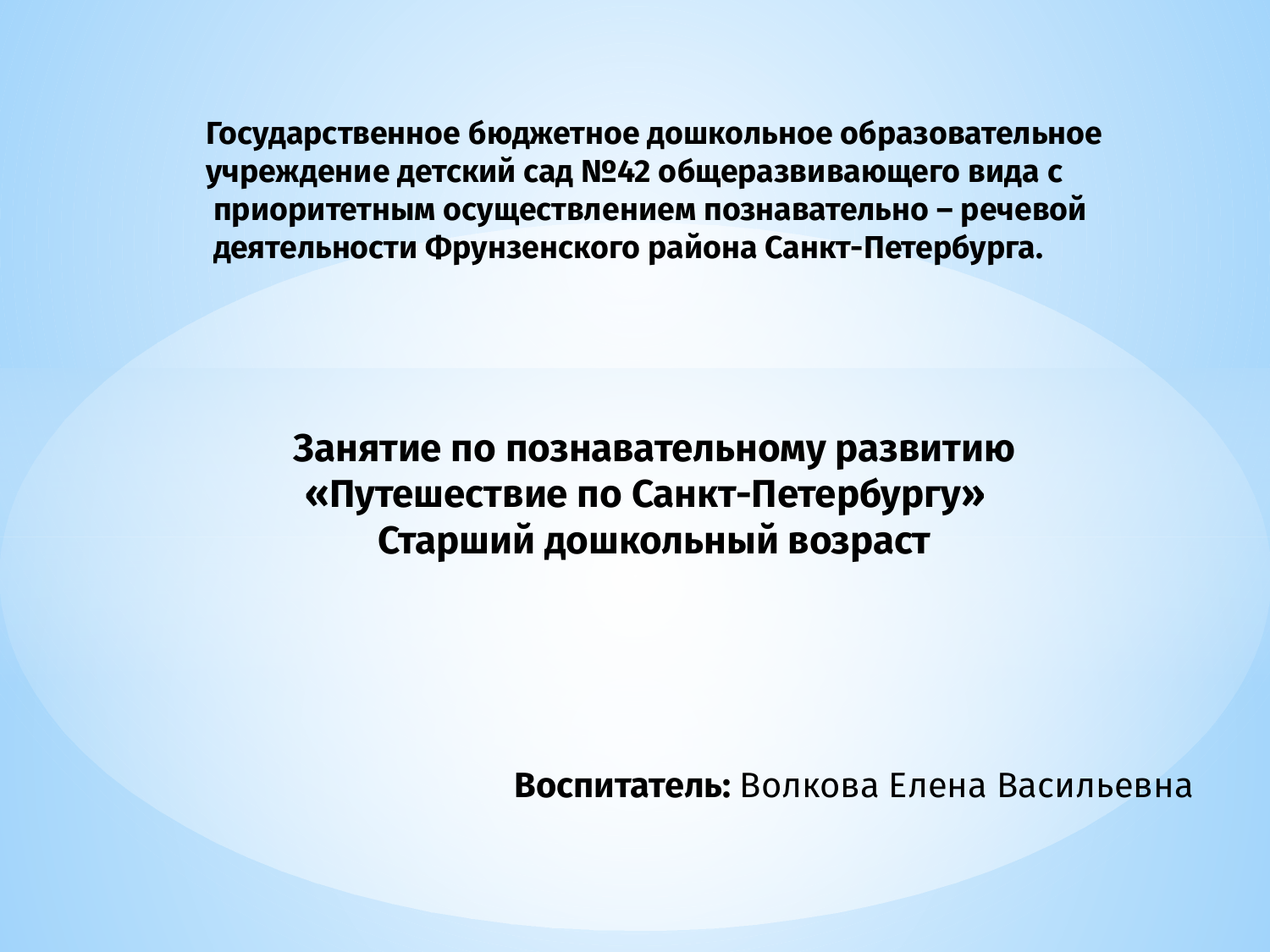

Государственное бюджетное дошкольное образовательное
учреждение детский сад №42 общеразвивающего вида с
 приоритетным осуществлением познавательно – речевой
 деятельности Фрунзенского района Санкт-Петербурга.
Занятие по познавательному развитию «Путешествие по Санкт-Петербургу»   Старший дошкольный возраст
Воспитатель: Волкова Елена Васильевна